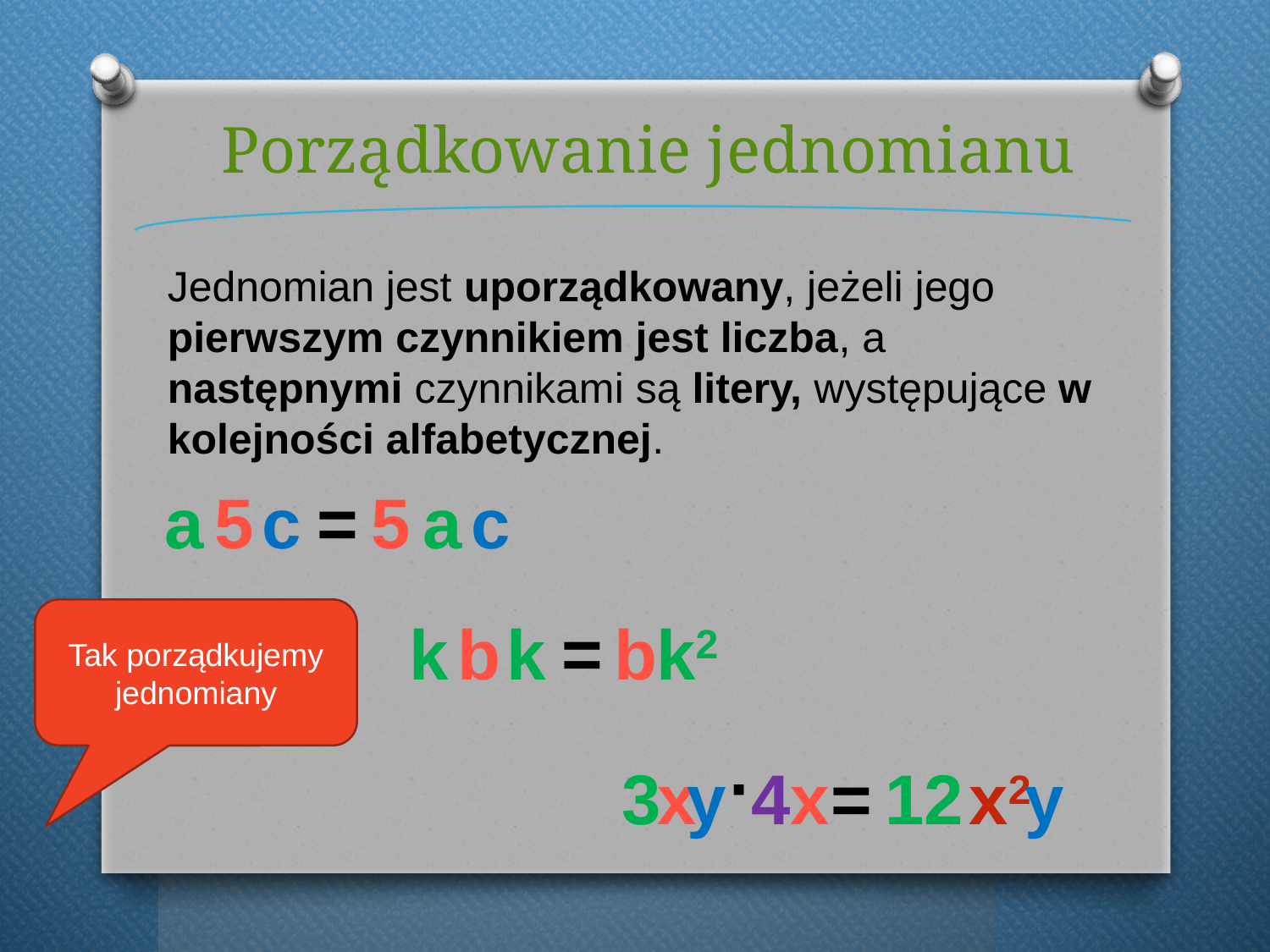

# Porządkowanie jednomianu

Jednomian jest uporządkowany, jeżeli jego pierwszym czynnikiem jest liczba, a następnymi czynnikami są litery, występujące w kolejności alfabetycznej.
=
a
5
c
5
a
c
Tak porządkujemy jednomiany
=
k
b
k
b
k2
·
4
x
=
3
x
y
12
x2
y